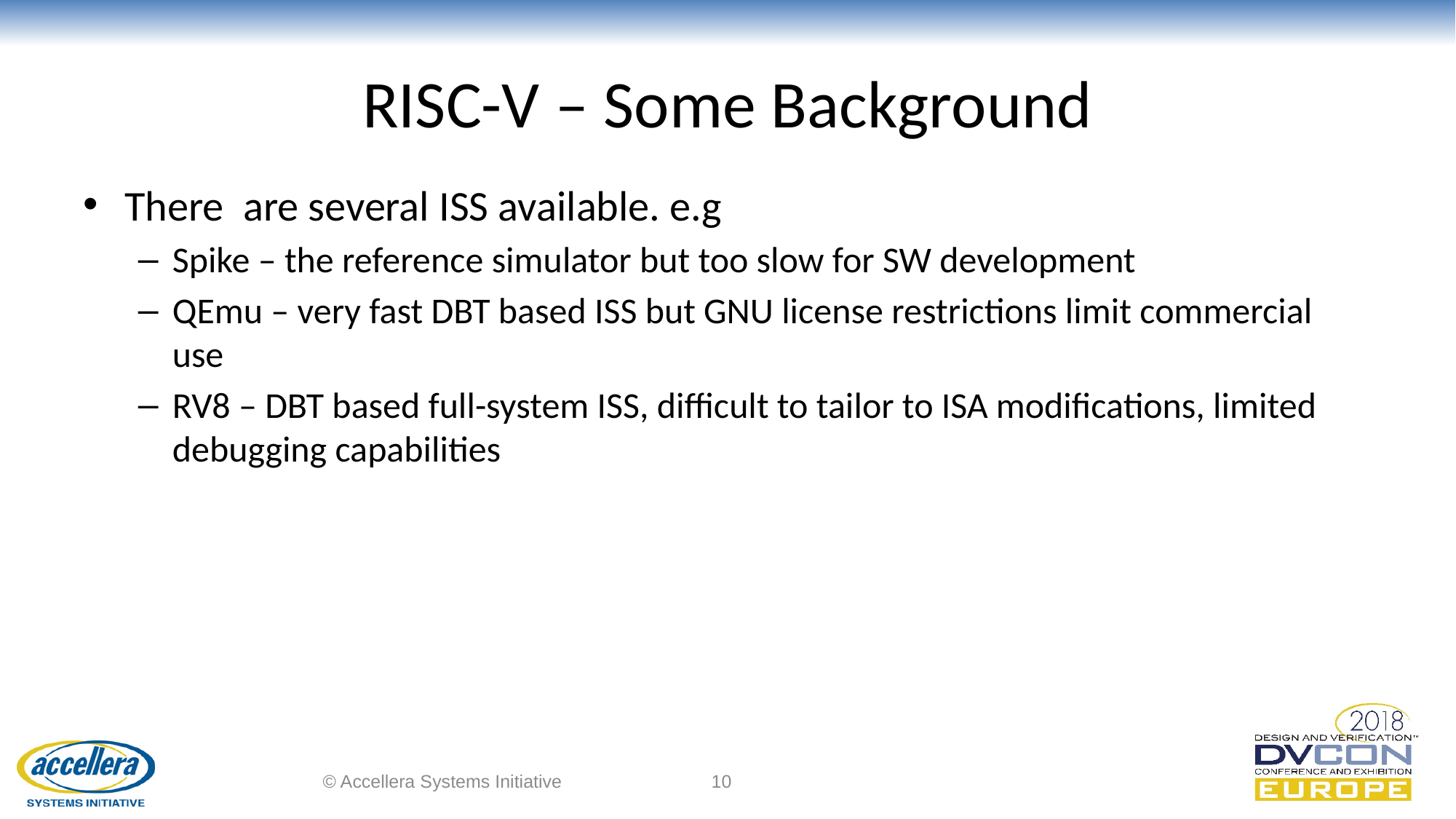

# RISC-V – Some Background
There  are several ISS available. e.g
Spike – the reference simulator but too slow for SW development
QEmu – very fast DBT based ISS but GNU license restrictions limit commercial use
RV8 – DBT based full-system ISS, difficult to tailor to ISA modifications, limited debugging capabilities
© Accellera Systems Initiative
10